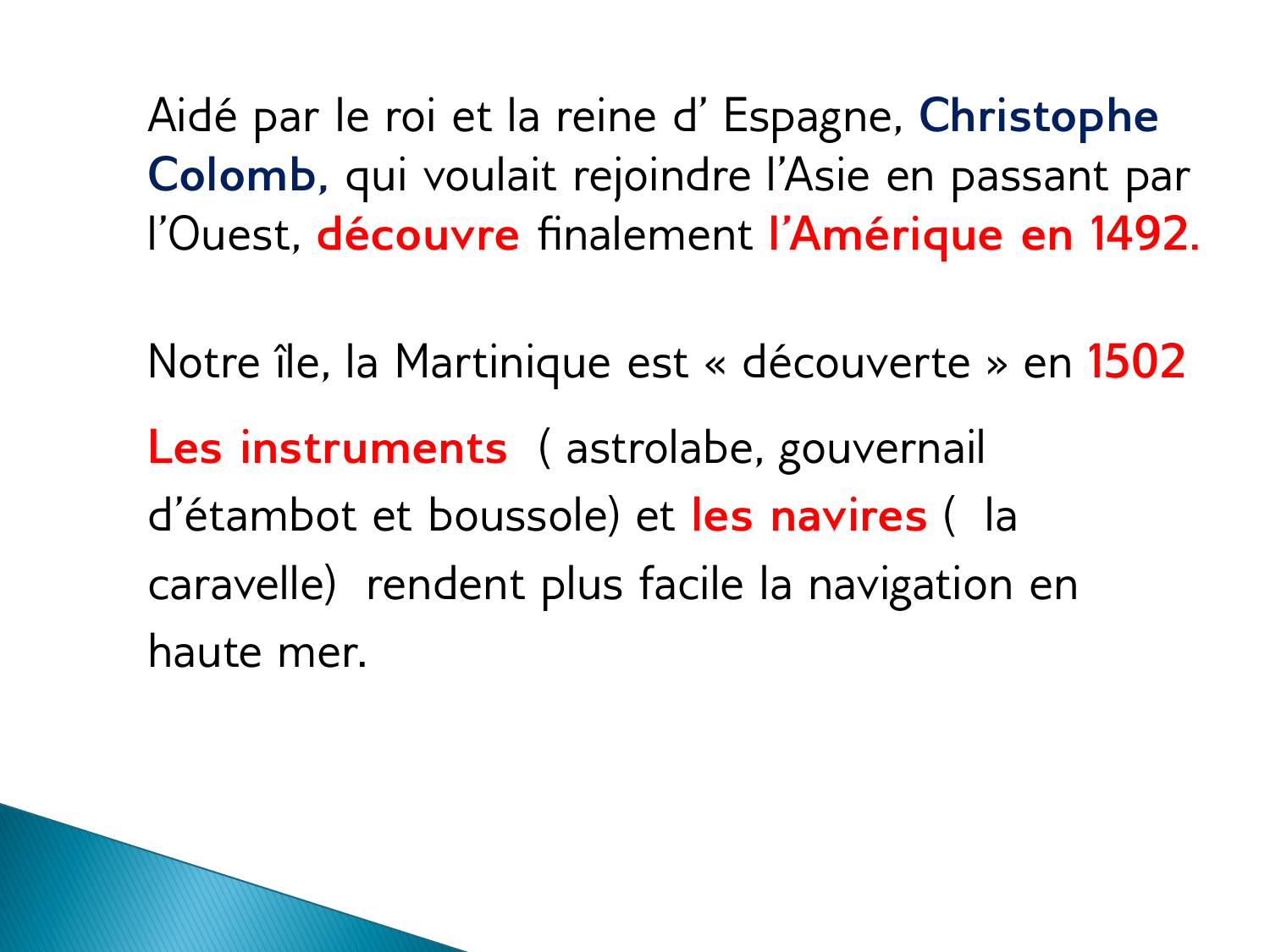

Aidé par le roi et la reine d’ Espagne, Christophe Colomb, qui voulait rejoindre l’Asie en passant par l’Ouest, découvre finalement l’Amérique en 1492.

Notre île, la Martinique est « découverte » en 1502
Les instruments  ( astrolabe, gouvernail d’étambot et boussole) et les navires (  la caravelle)  rendent plus facile la navigation en haute mer.